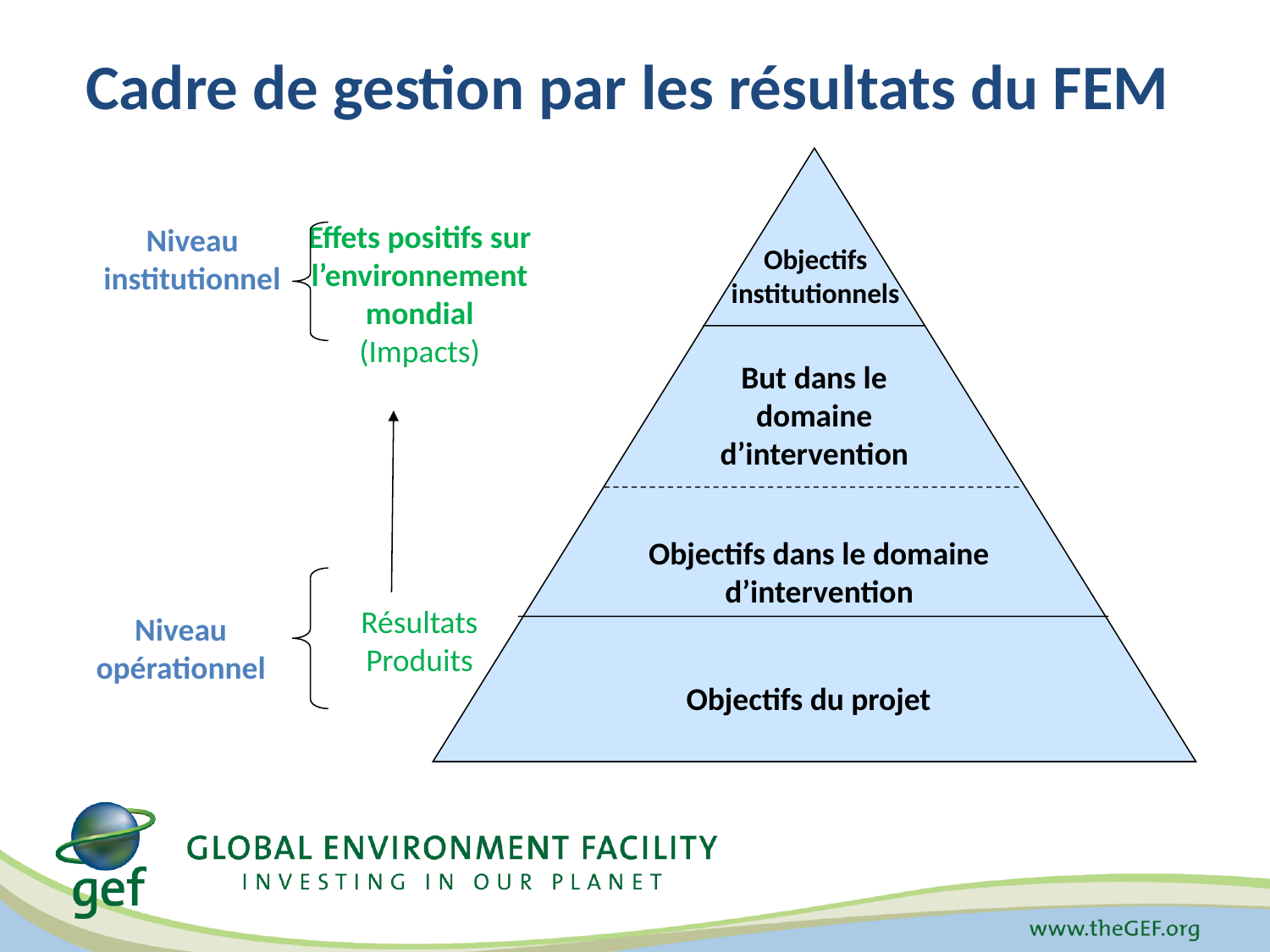

# Cadre de gestion par les résultats du FEM

Effets positifs sur l’environnement mondial
(Impacts)

Résultats
Produits

Objectifs
institutionnels

But dans le domaine d’intervention

Objectifs dans le domaine d’intervention

Objectifs du projet

Niveau institutionnel

Niveau opérationnel